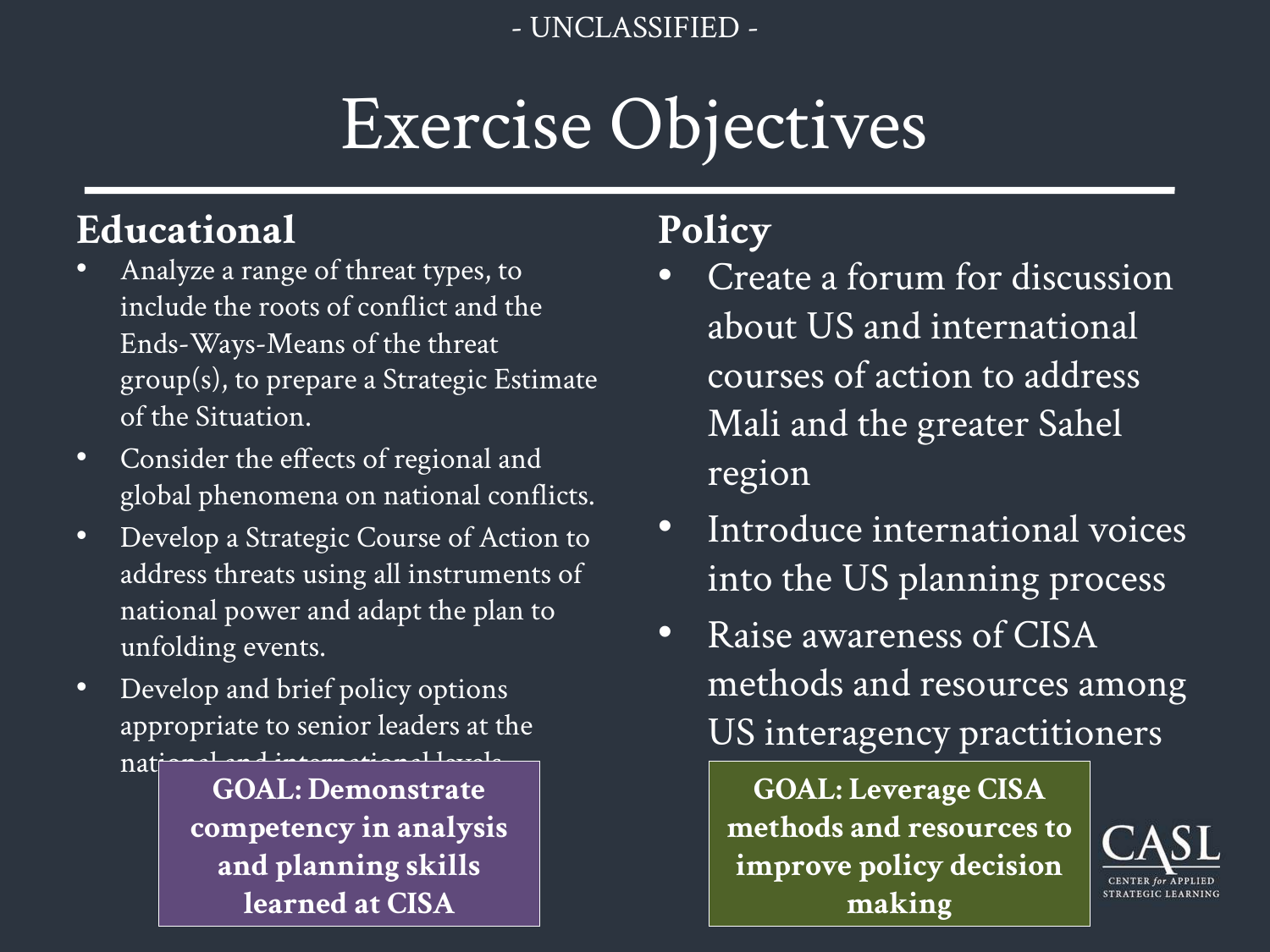

- UNCLASSIFIED -
# Exercise Objectives
Educational
Policy

Analyze a range of threat types, to include the roots of conflict and the Ends-Ways-Means of the threat group(s), to prepare a Strategic Estimate of the Situation.
Consider the effects of regional and global phenomena on national conflicts.
Develop a Strategic Course of Action to address threats using all instruments of national power and adapt the plan to unfolding events.
Develop and brief policy options appropriate to senior leaders at the national and international levels.

Create a forum for discussion about US and international courses of action to address Mali and the greater Sahel region
Introduce international voices into the US planning process
Raise awareness of CISA methods and resources among US interagency practitioners

GOAL: Demonstrate competency in analysis and planning skills learned at CISA
GOAL: Leverage CISA methods and resources to improve policy decision making